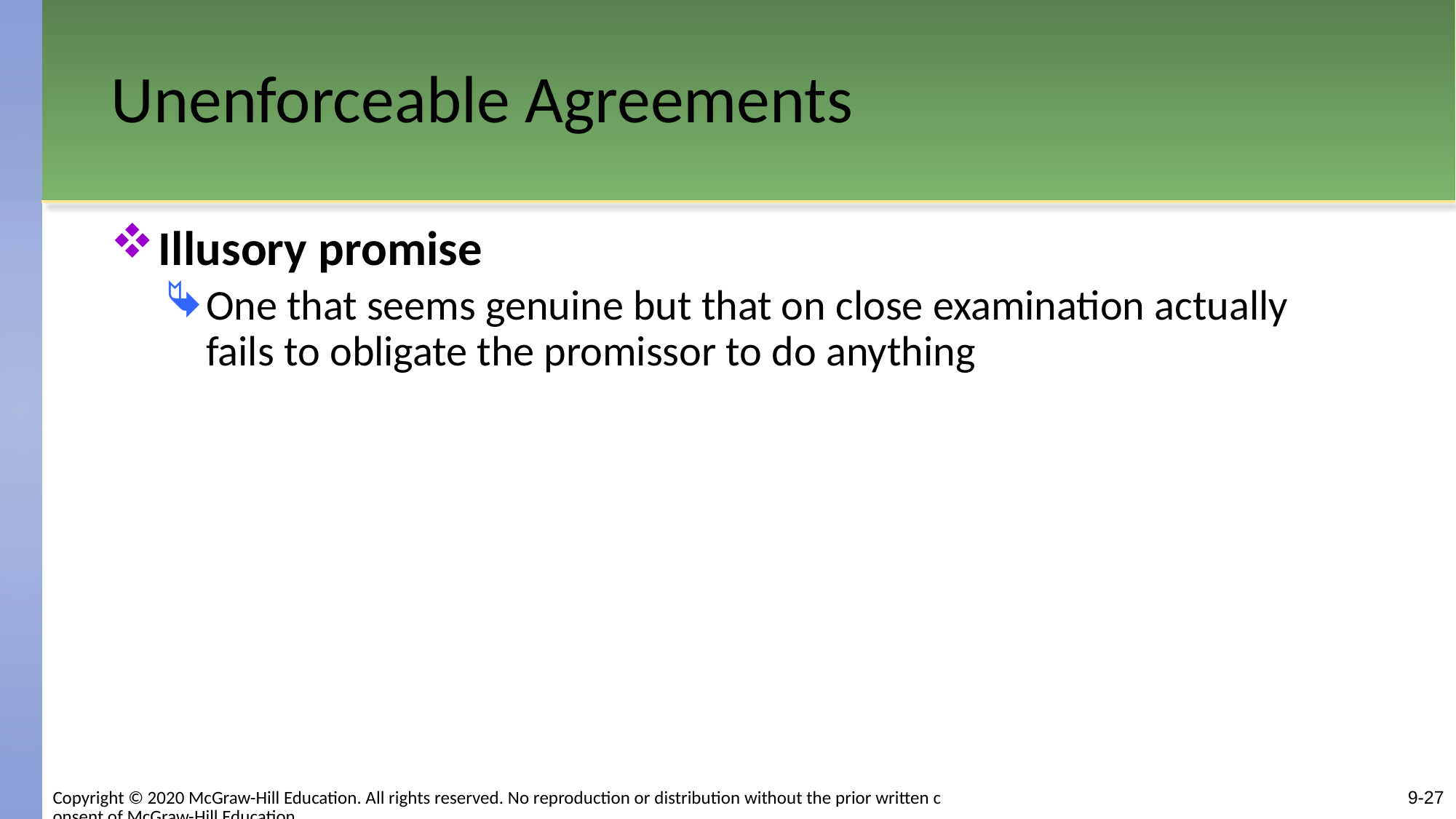

# Unenforceable Agreements
Illusory promise
One that seems genuine but that on close examination actually fails to obligate the promissor to do anything

9-27
Copyright © 2020 McGraw-Hill Education. All rights reserved. No reproduction or distribution without the prior written consent of McGraw-Hill Education.